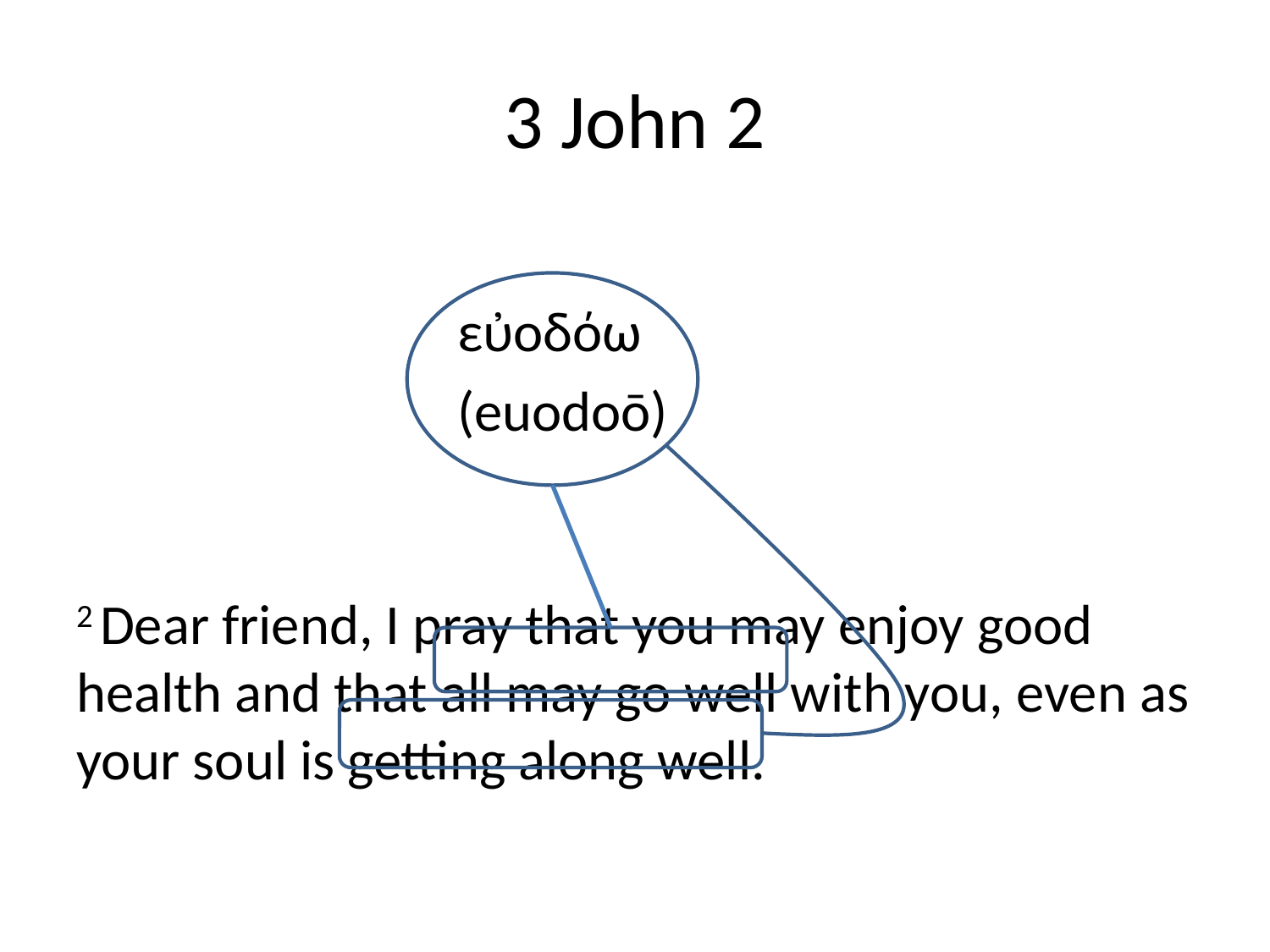

# 3 John 2

			εὐοδόω
			(euodoō)

2 Dear friend, I pray that you may enjoy good health and that all may go well with you, even as your soul is getting along well.